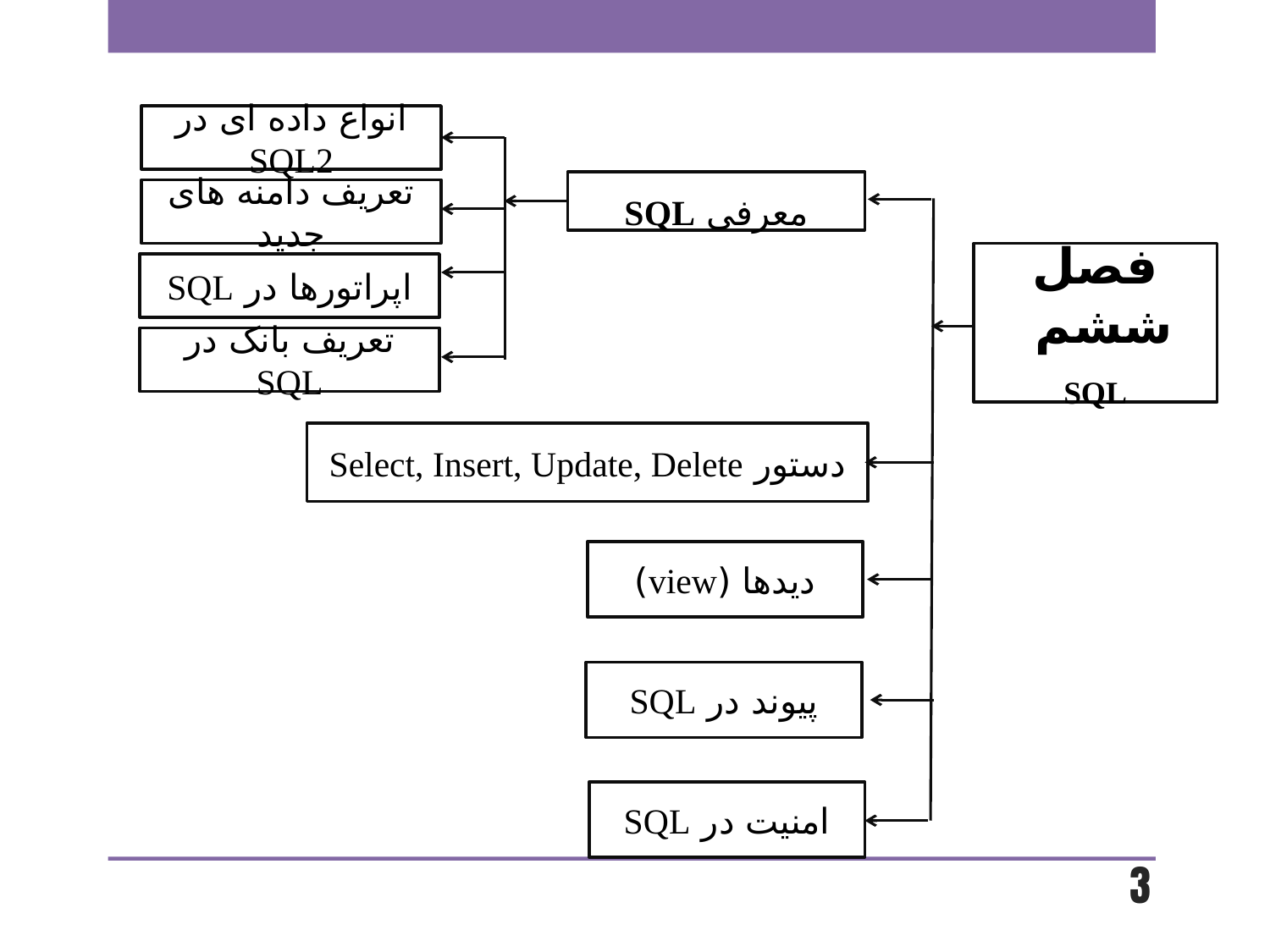

انواع داده ای در SQL2
معرفی SQL
تعریف دامنه های جدید
فصل ششم
SQL
اپراتورها در SQL
تعریف بانک در SQL
دستور Select, Insert, Update, Delete
دیدها (view)
پیوند در SQL
امنیت در SQL
3